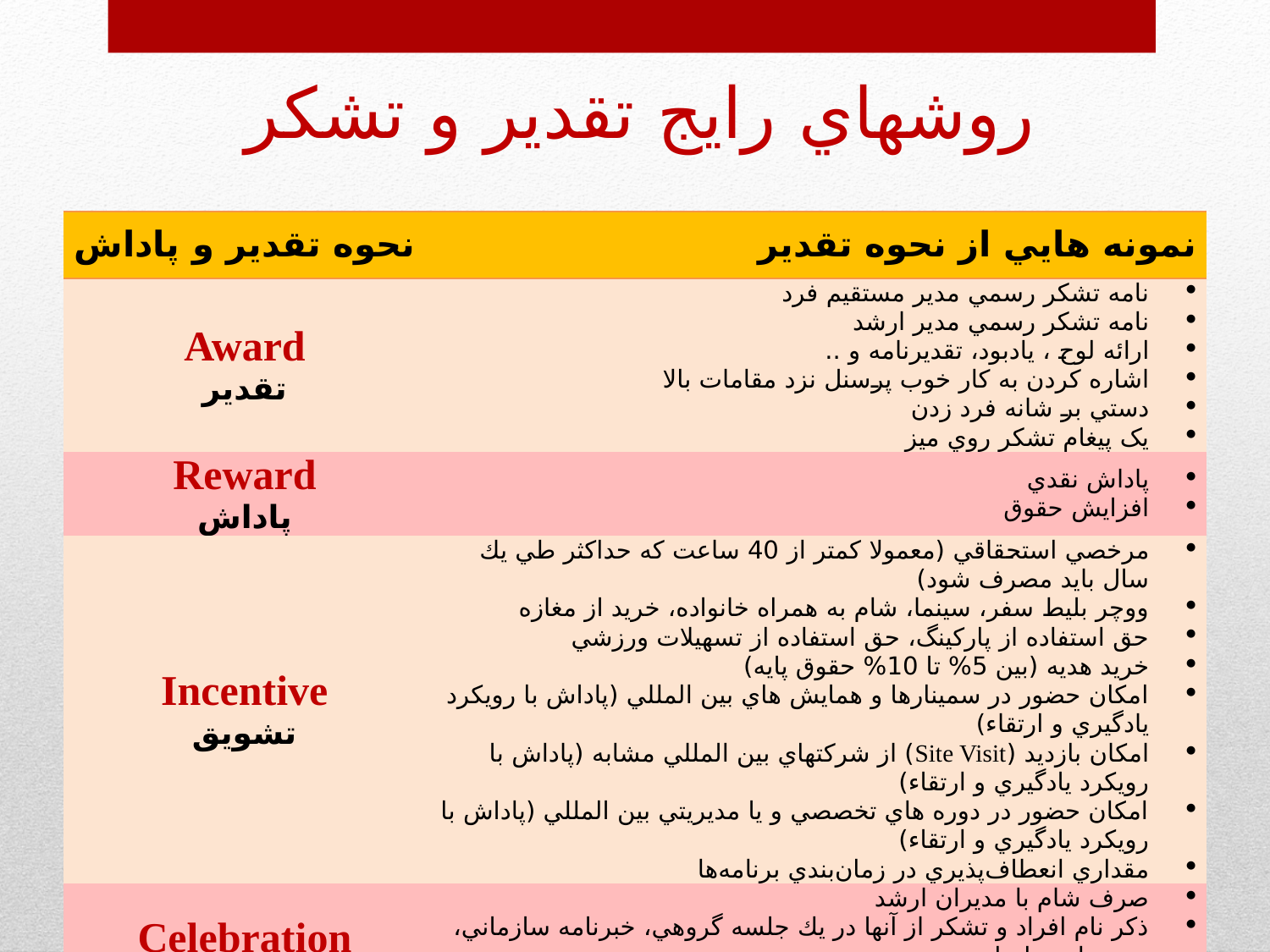

# روشهاي رايج تقدير و تشكر
| نحوه تقدير و پاداش | نمونه هايي از نحوه تقدير |
| --- | --- |
| Award تقدير | نامه تشكر رسمي مدير مستقيم فرد نامه تشكر رسمي مدير ارشد ارائه لوح ، يادبود، تقديرنامه و .. اشاره کردن به کار خوب پرسنل نزد مقامات بالا دستي بر شانه فرد زدن يک پيغام تشکر روي ميز |
| Reward پاداش | پاداش نقدي افزايش حقوق |
| Incentive تشويق | مرخصي استحقاقي (معمولا كمتر از 40 ساعت كه حداكثر طي يك سال بايد مصرف شود) ووچر بليط سفر، سينما، شام به همراه خانواده، خريد از مغازه حق استفاده از پاركينگ، حق استفاده از تسهيلات ورزشي خريد هديه (بين 5% تا 10% حقوق پايه) امكان حضور در سمينارها و همايش هاي بين المللي (پاداش با رويكرد يادگيري و ارتقاء) امكان بازديد (Site Visit) از شركتهاي بين المللي مشابه (پاداش با رويكرد يادگيري و ارتقاء) امكان حضور در دوره هاي تخصصي و يا مديريتي بين المللي (پاداش با رويكرد يادگيري و ارتقاء) مقداري انعطاف‌پذيري در زمان‌بندي برنامه‌ها |
| Celebration تجليل | صرف شام با مديران ارشد ذكر نام افراد و تشكر از آنها در يك جلسه گروهي، خبرنامه سازماني، وب سايت يا بيلبورد شركت در يك مراسم عمومي سازمان (بعنوان نمونه روز تاسيس شركت)و تجليل از افراد |